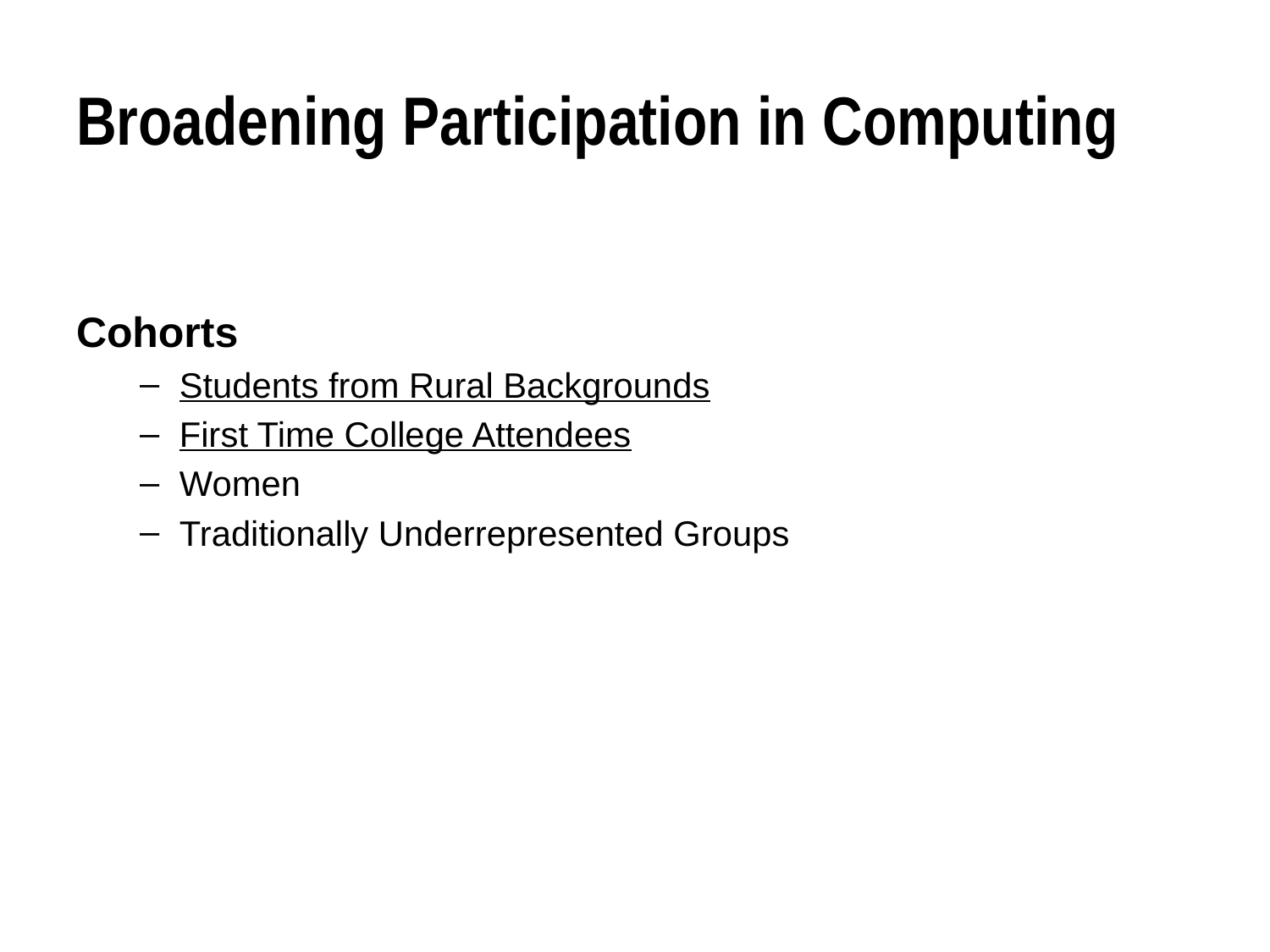

# Broadening Participation in Computing

Cohorts
Students from Rural Backgrounds
First Time College Attendees
Women
Traditionally Underrepresented Groups